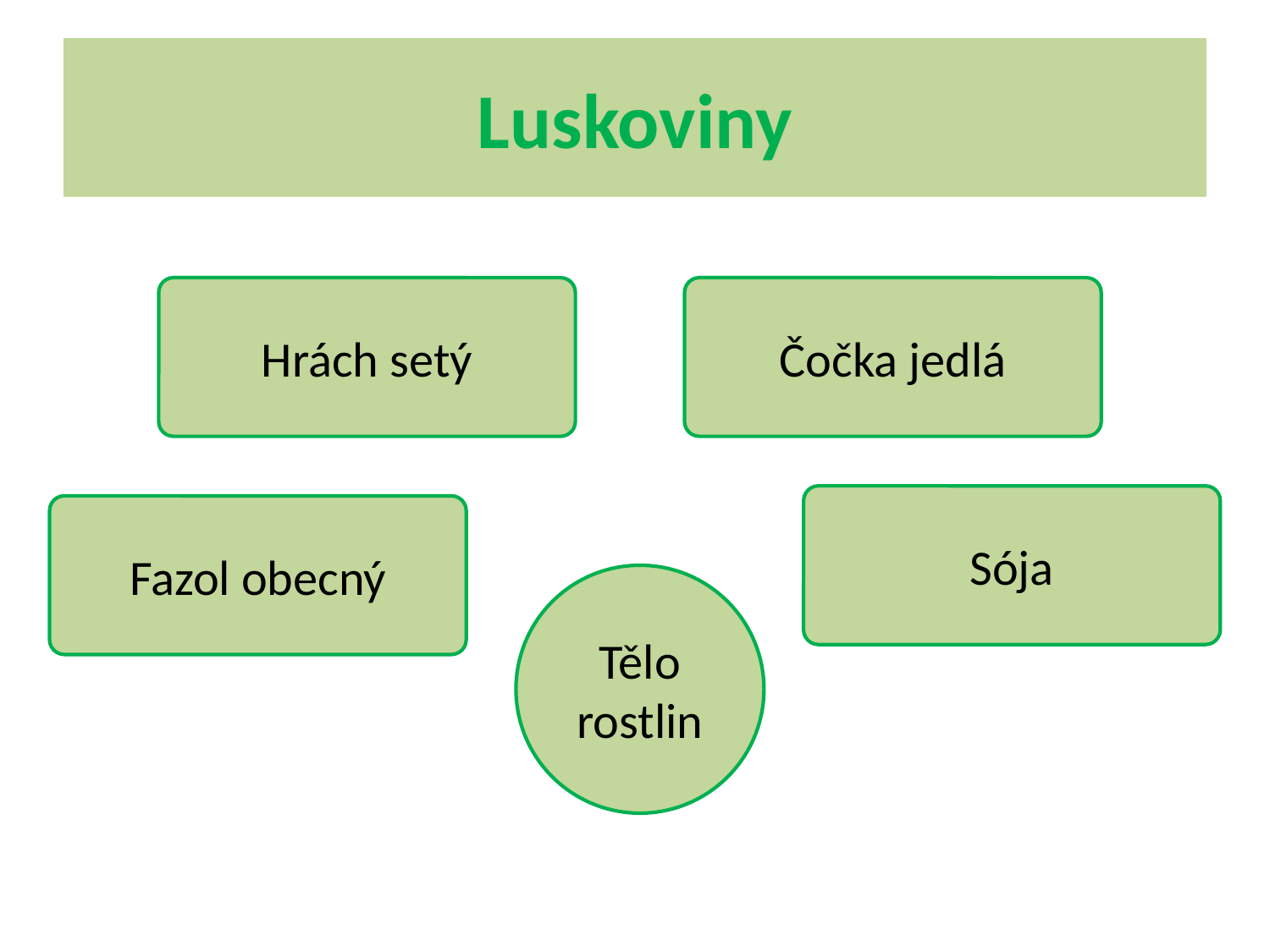

# Luskoviny
Hrách setý
Čočka jedlá
Sója
Fazol obecný
Tělo rostlin